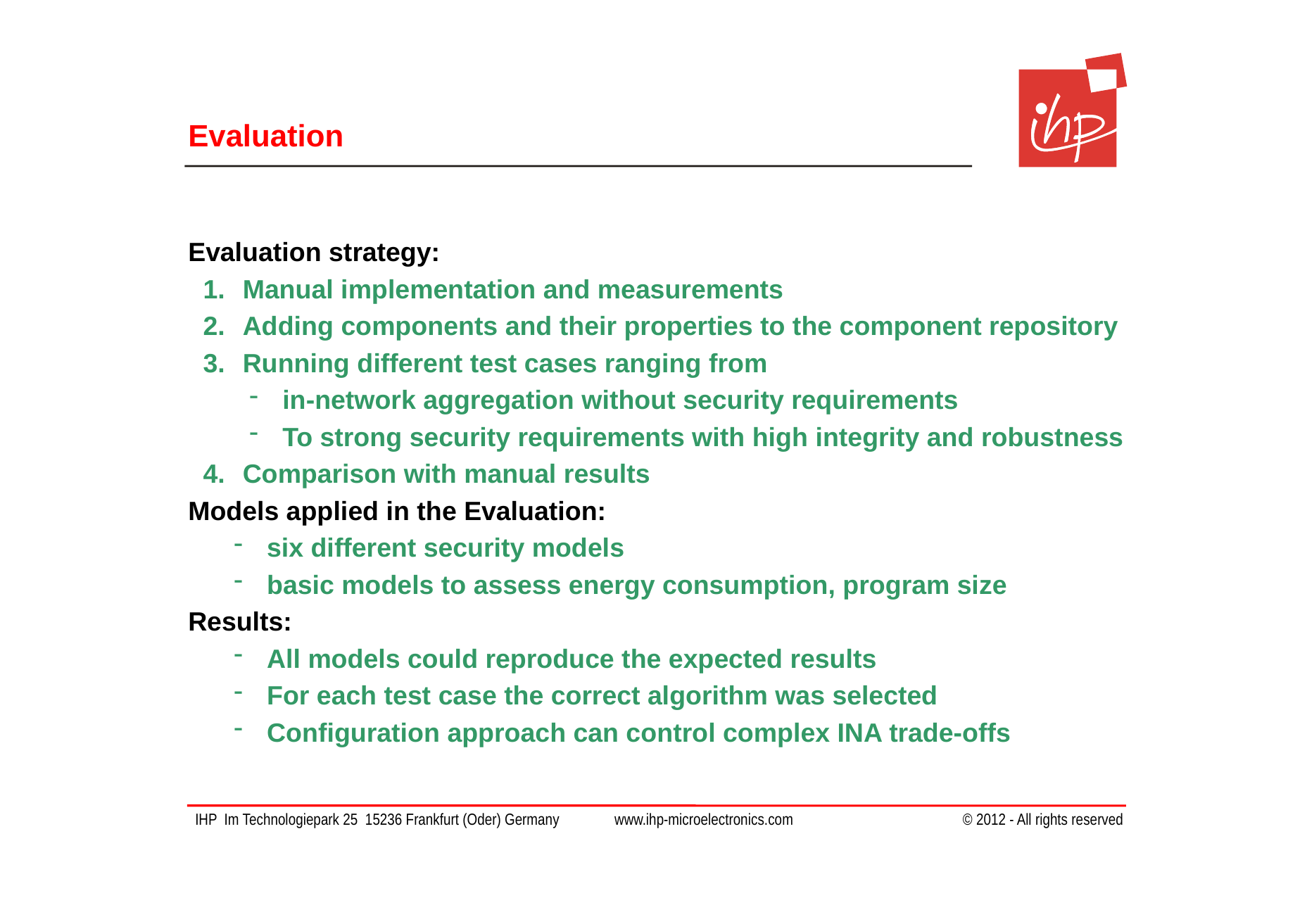

# Evaluation
Evaluation strategy:
Manual implementation and measurements
Adding components and their properties to the component repository
Running different test cases ranging from
in-network aggregation without security requirements
To strong security requirements with high integrity and robustness
Comparison with manual results
Models applied in the Evaluation:
six different security models
basic models to assess energy consumption, program size
Results:
All models could reproduce the expected results
For each test case the correct algorithm was selected
Configuration approach can control complex INA trade-offs